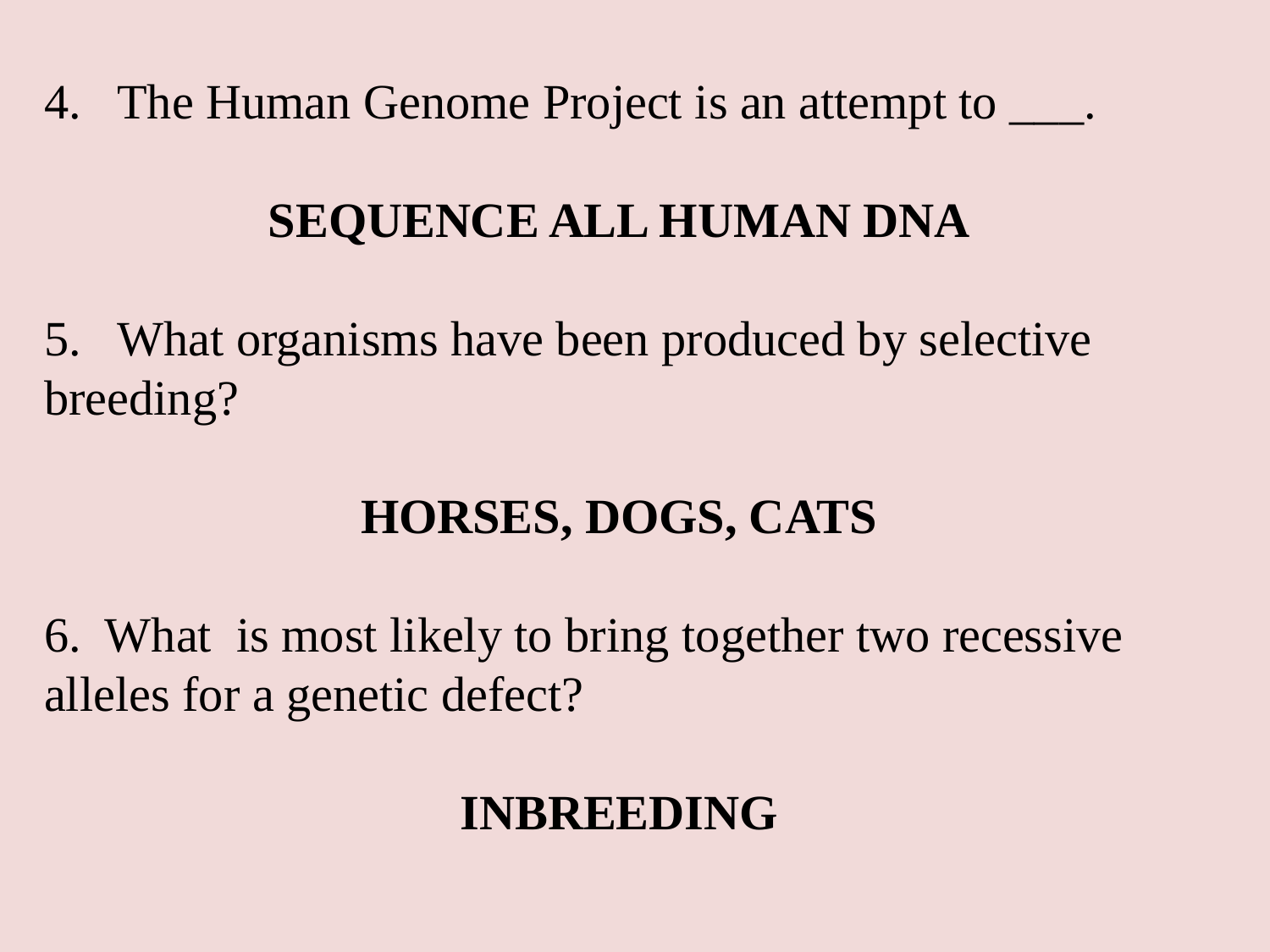

4.   The Human Genome Project is an attempt to ___.

SEQUENCE ALL HUMAN DNA

5.   What organisms have been produced by selective breeding?

HORSES, DOGS, CATS

6.  What  is most likely to bring together two recessive alleles for a genetic defect?

INBREEDING